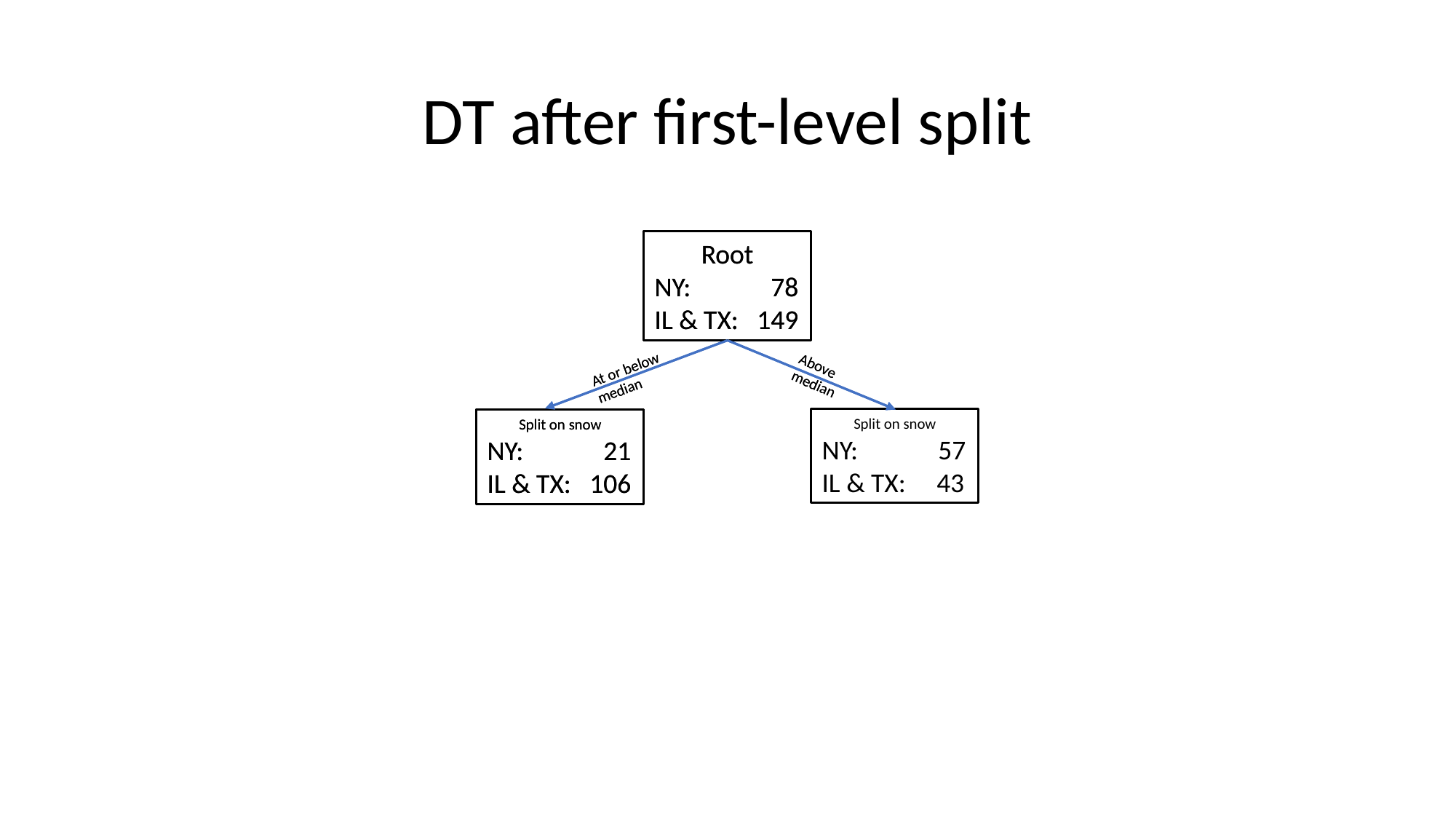

# DT after first-level split

Root
NY:             78
IL & TX:   149
Root
NY:             78
IL & TX:   149
At or below median
At or below median

Above median
Above median
Split on snow
NY:             57
IL & TX:     43
Split on snow
NY:             21
IL & TX:   106
Split on snow
NY:             21
IL & TX:   106